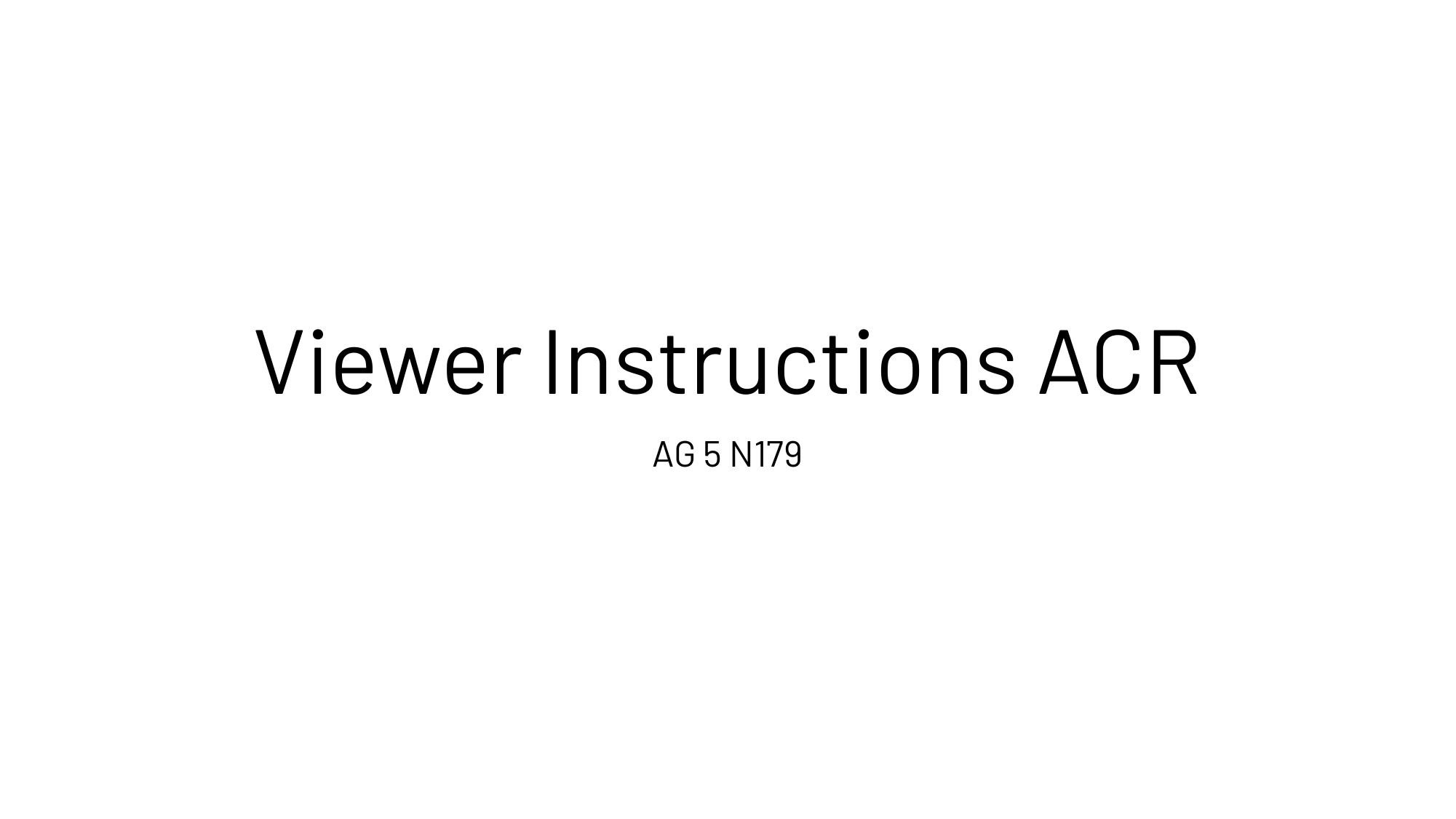

# Viewer Instructions ACR
AG 5 N179